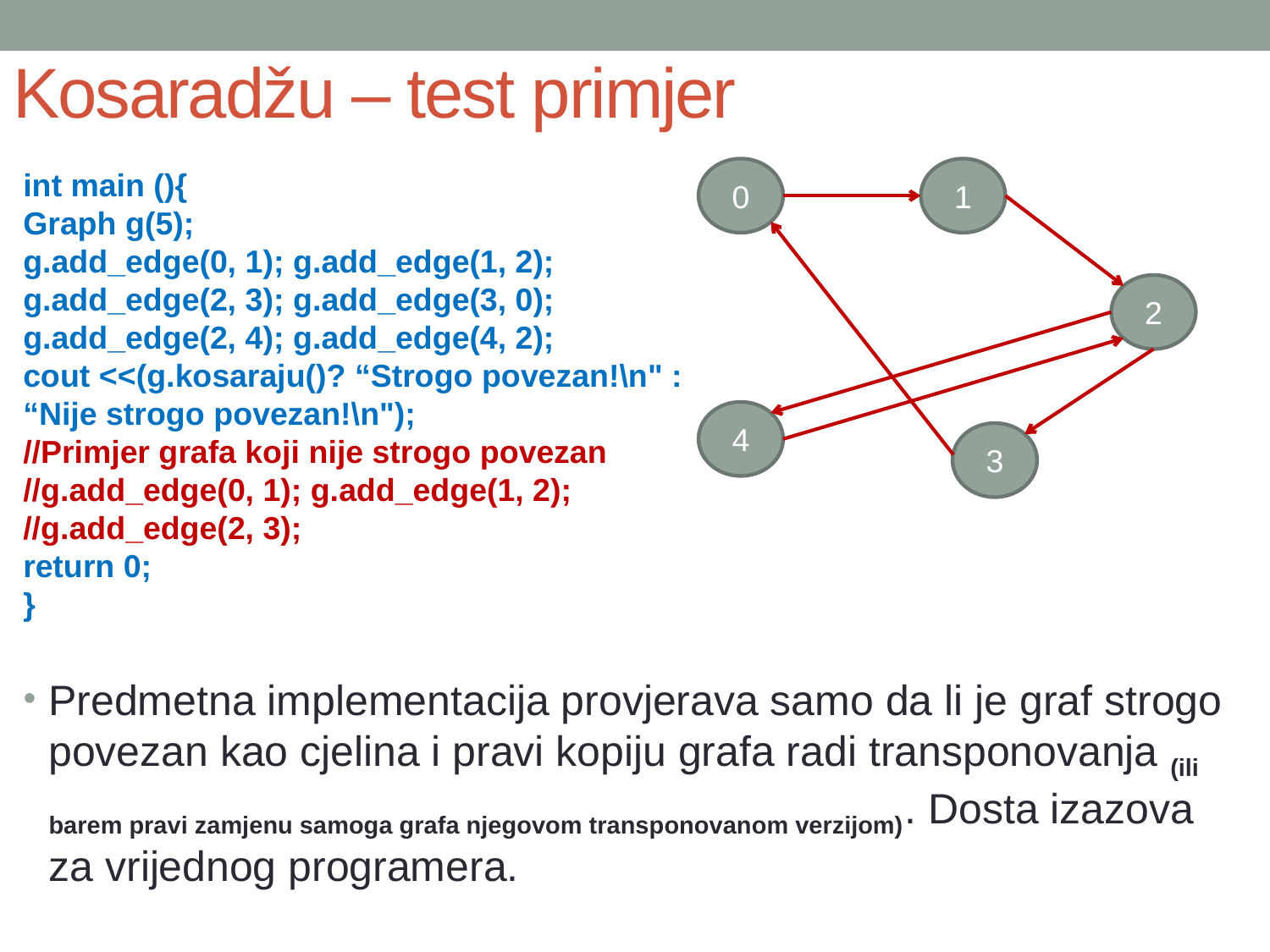

# Kosaradžu – test primjer
int main (){
Graph g(5);
g.add_edge(0, 1); g.add_edge(1, 2);
g.add_edge(2, 3); g.add_edge(3, 0);
g.add_edge(2, 4); g.add_edge(4, 2);
cout <<(g.kosaraju()? “Strogo povezan!\n" : “Nije strogo povezan!\n");
//Primjer grafa koji nije strogo povezan
//g.add_edge(0, 1); g.add_edge(1, 2);
//g.add_edge(2, 3);
return 0;
}
0
1
2
4
3
Predmetna implementacija provjerava samo da li je graf strogo povezan kao cjelina i pravi kopiju grafa radi transponovanja (ili barem pravi zamjenu samoga grafa njegovom transponovanom verzijom). Dosta izazova za vrijednog programera.